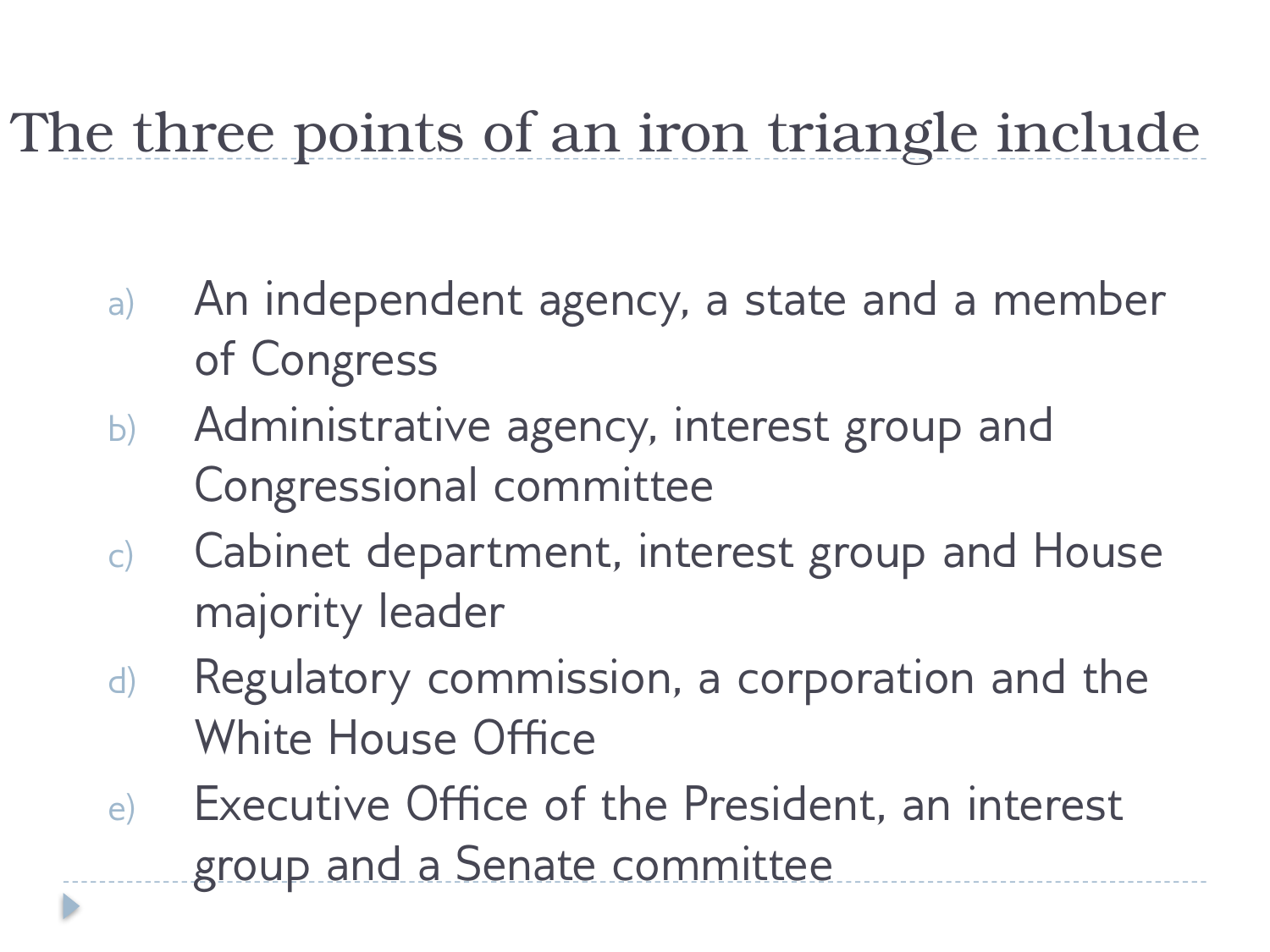

# The three points of an iron triangle include

An independent agency, a state and a member of Congress
Administrative agency, interest group and Congressional committee
Cabinet department, interest group and House majority leader
Regulatory commission, a corporation and the White House Office
Executive Office of the President, an interest group and a Senate committee